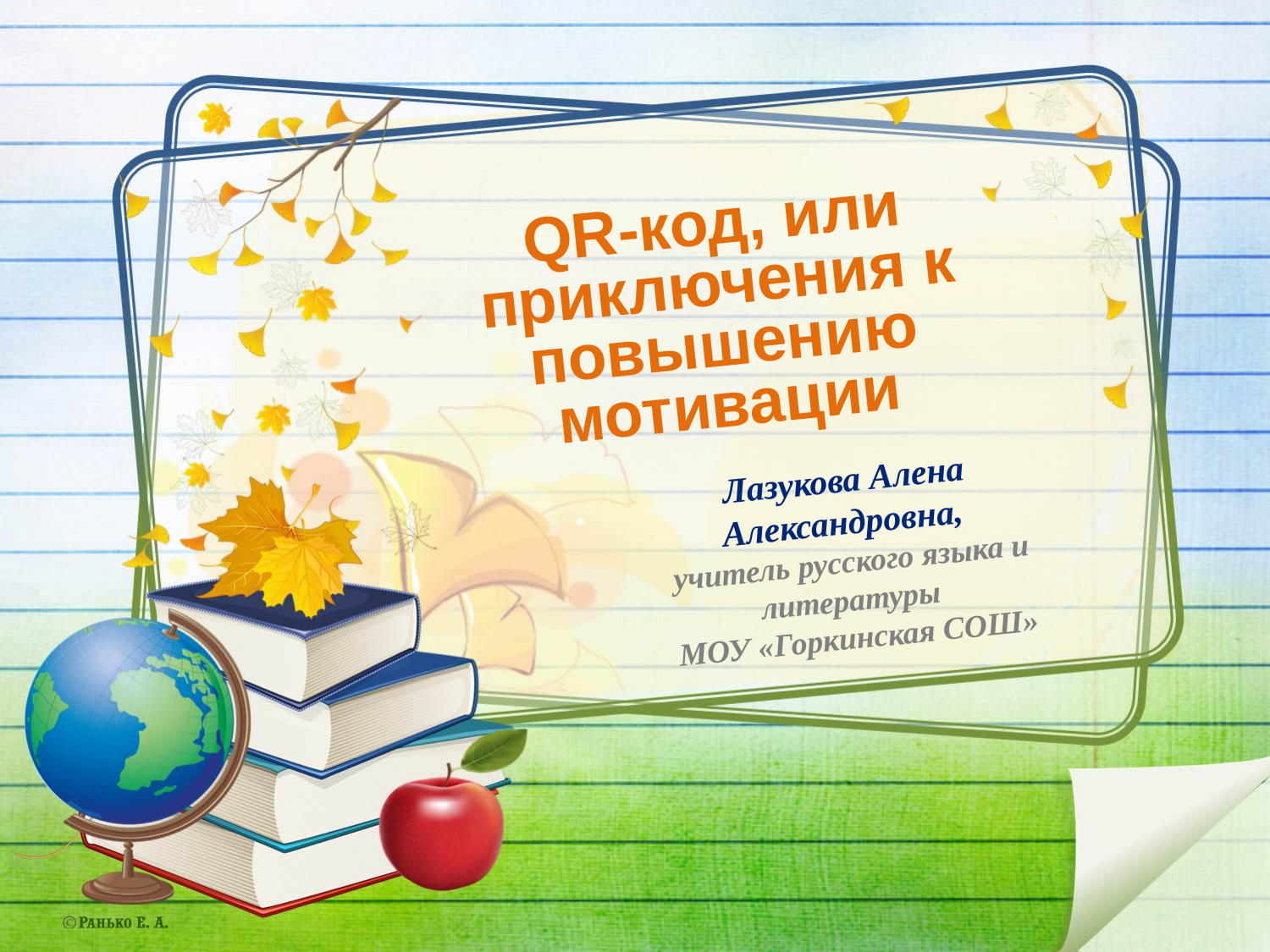

QR-код, или приключения к повышению мотивации
Лазукова Алена Александровна,
учитель русского языка и литературы
МОУ «Горкинская СОШ»